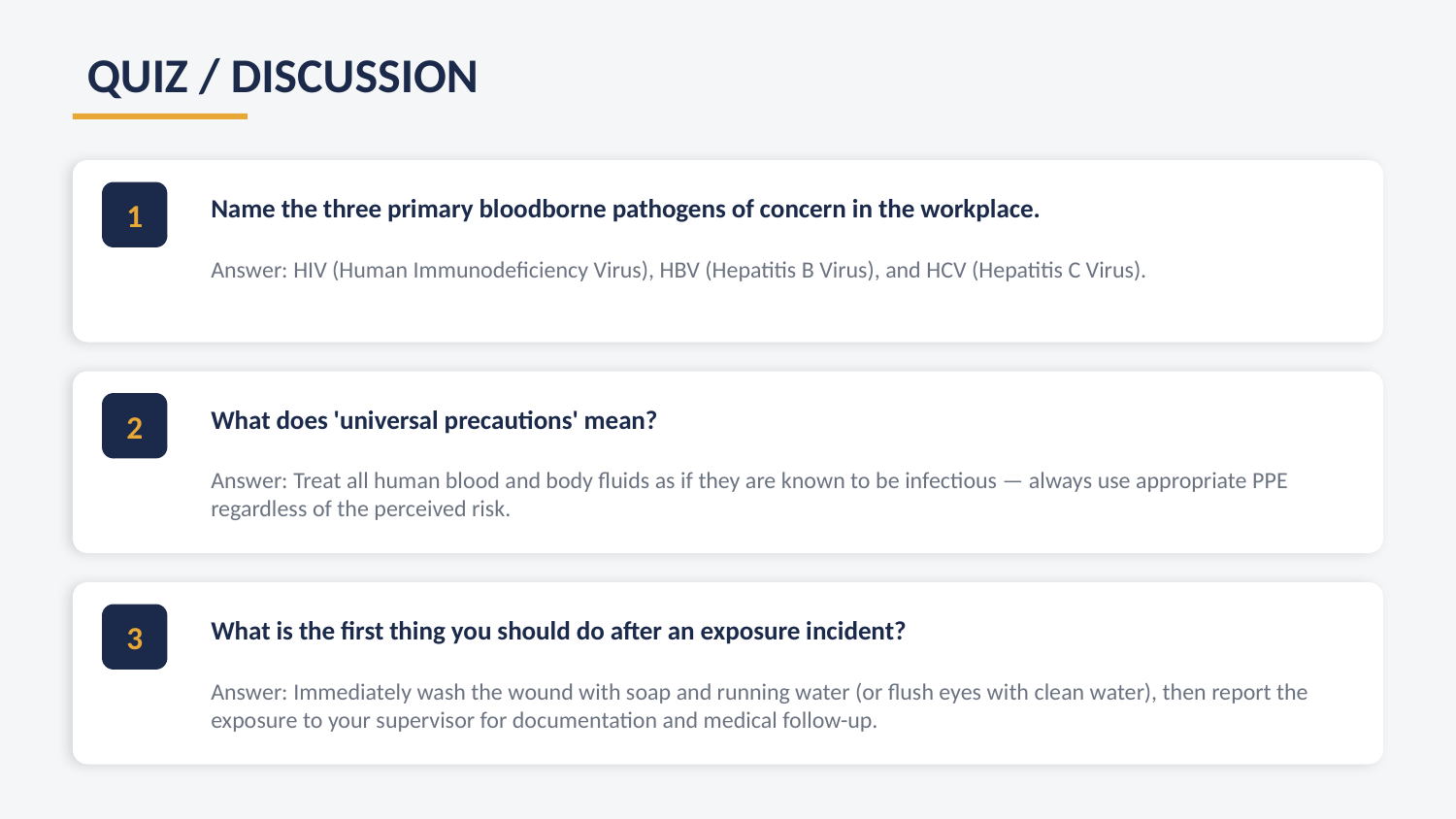

QUIZ / DISCUSSION

Name the three primary bloodborne pathogens of concern in the workplace.

1
Answer: HIV (Human Immunodeficiency Virus), HBV (Hepatitis B Virus), and HCV (Hepatitis C Virus).

What does 'universal precautions' mean?

2
Answer: Treat all human blood and body fluids as if they are known to be infectious — always use appropriate PPE regardless of the perceived risk.

What is the first thing you should do after an exposure incident?

3
Answer: Immediately wash the wound with soap and running water (or flush eyes with clean water), then report the exposure to your supervisor for documentation and medical follow-up.